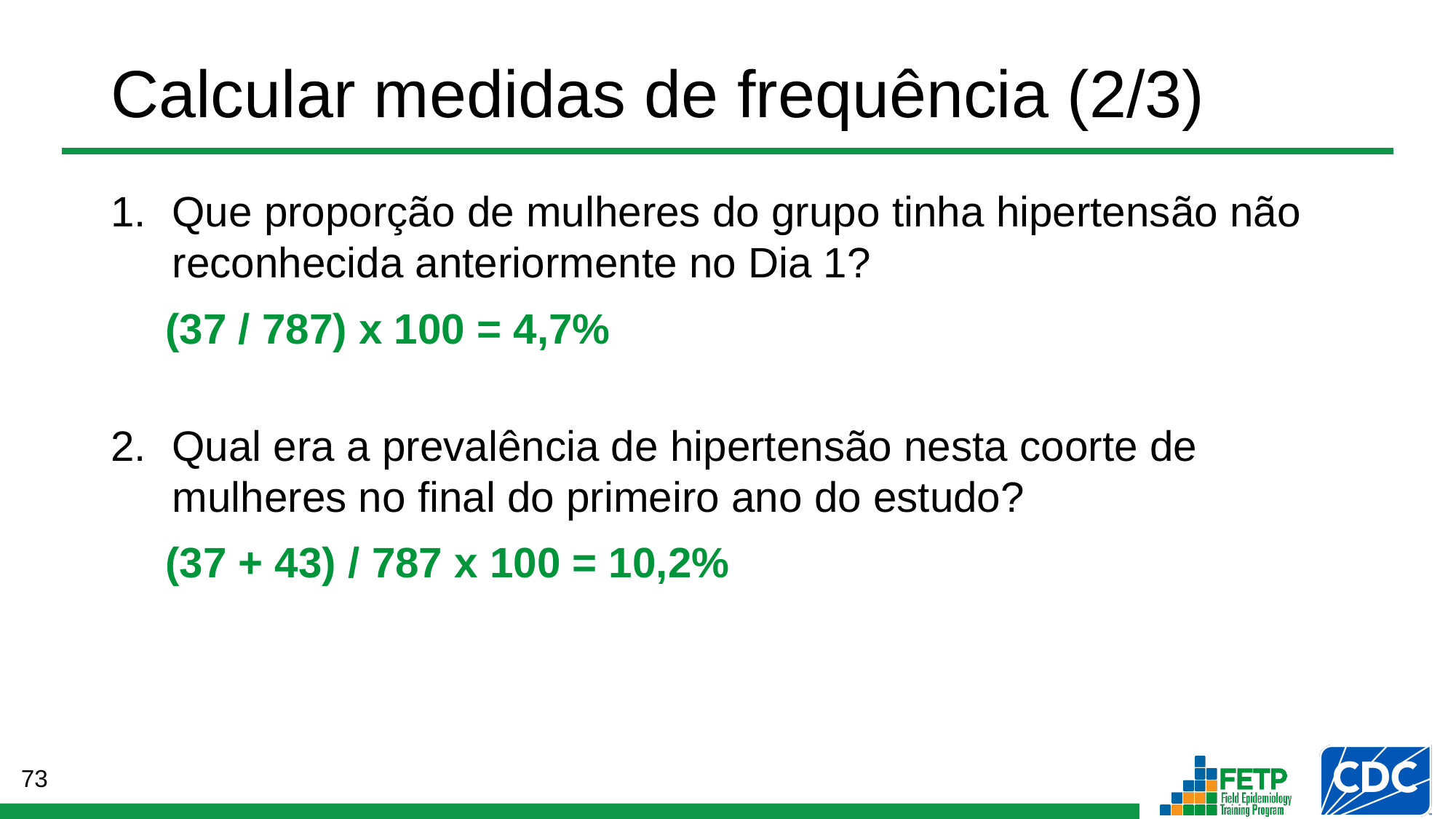

# Calcular medidas de frequência (2/3)
Que proporção de mulheres do grupo tinha hipertensão não reconhecida anteriormente no Dia 1?
(37 / 787) x 100 = 4,7%

Qual era a prevalência de hipertensão nesta coorte de mulheres no final do primeiro ano do estudo?
(37 + 43) / 787 x 100 = 10,2%